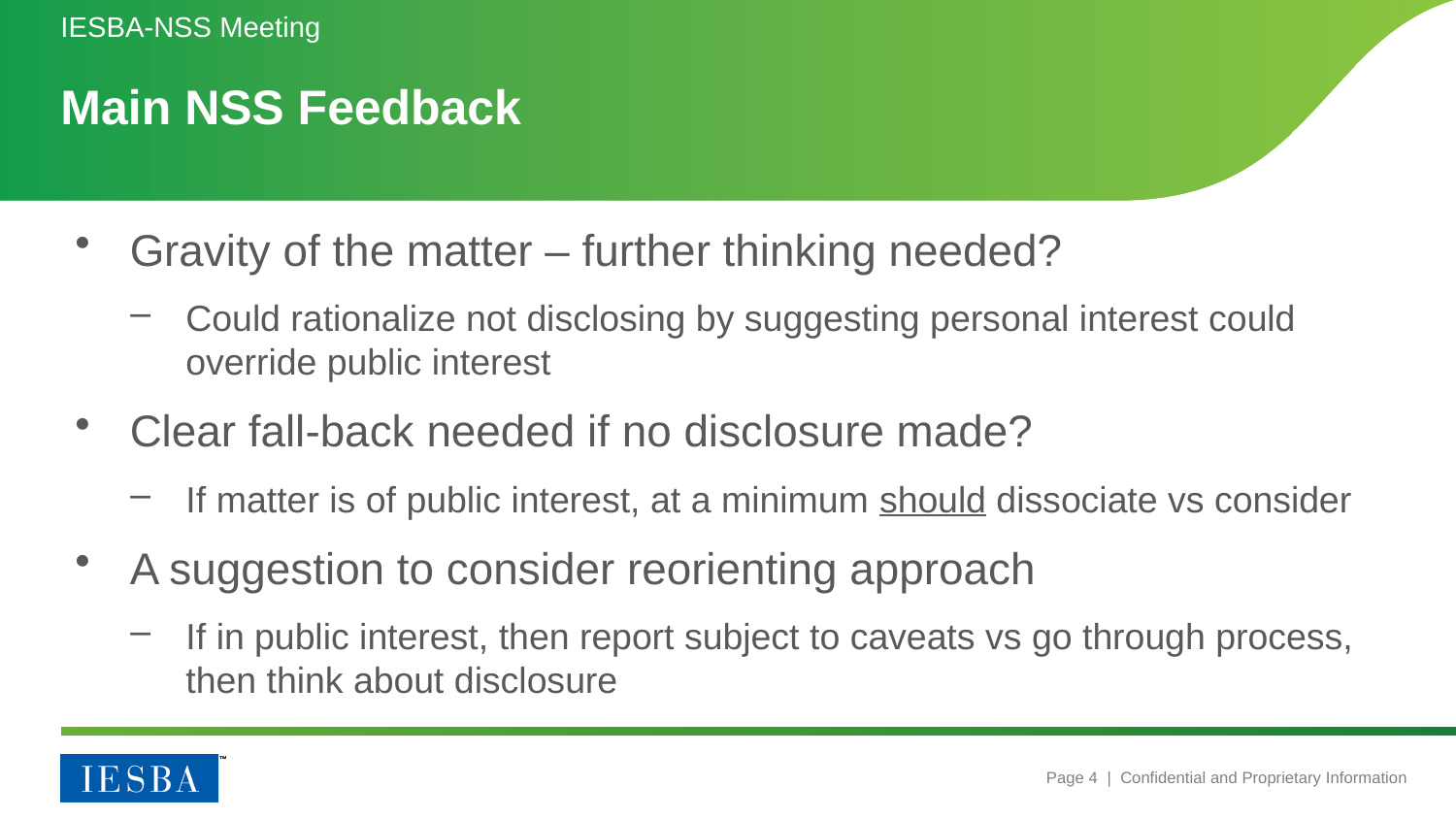

IESBA-NSS Meeting

# Main NSS Feedback
Gravity of the matter – further thinking needed?
Could rationalize not disclosing by suggesting personal interest could override public interest
Clear fall-back needed if no disclosure made?
If matter is of public interest, at a minimum should dissociate vs consider
A suggestion to consider reorienting approach
If in public interest, then report subject to caveats vs go through process, then think about disclosure